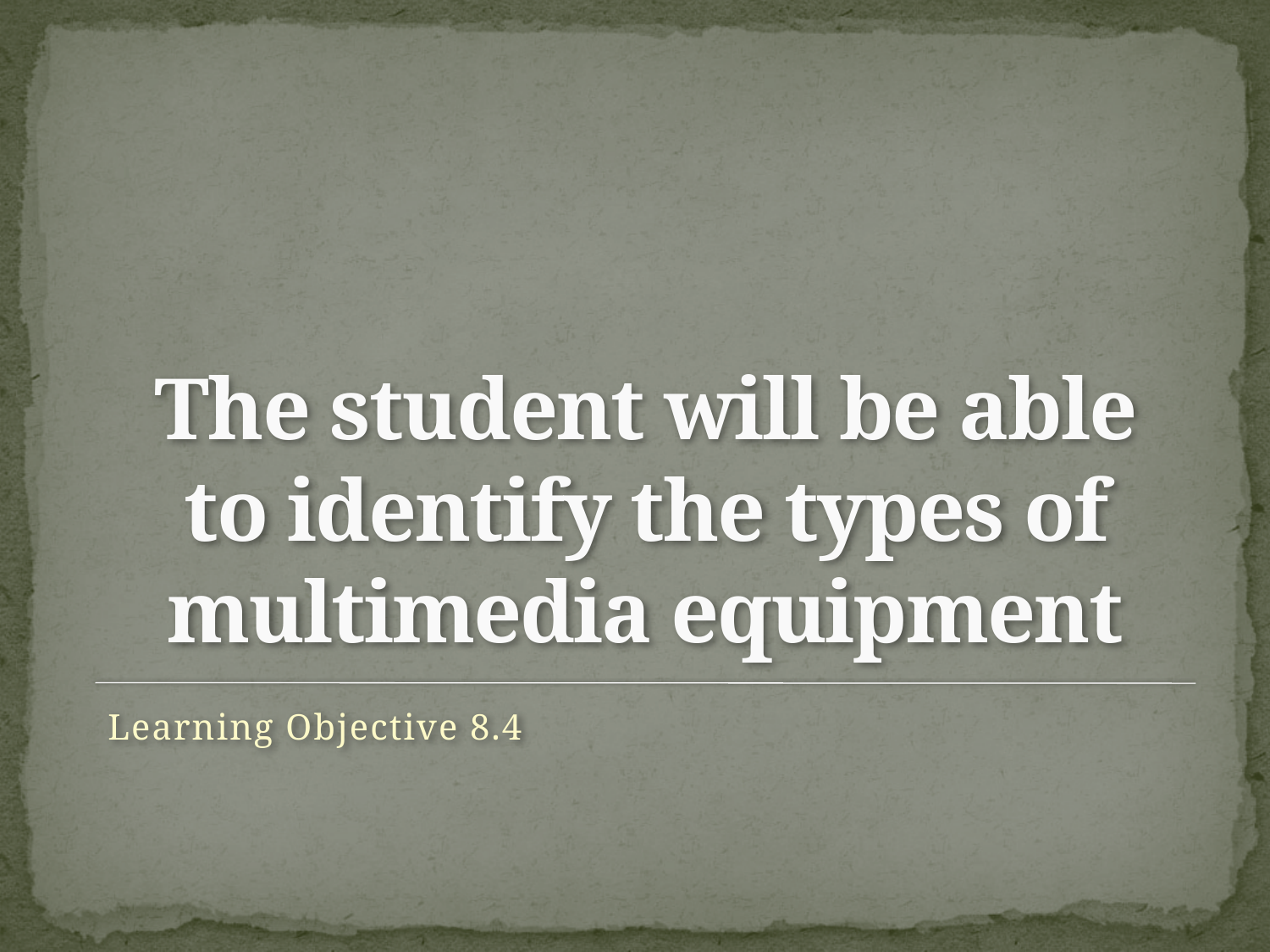

# The student will be able to identify the types of multimedia equipment
Learning Objective 8.4